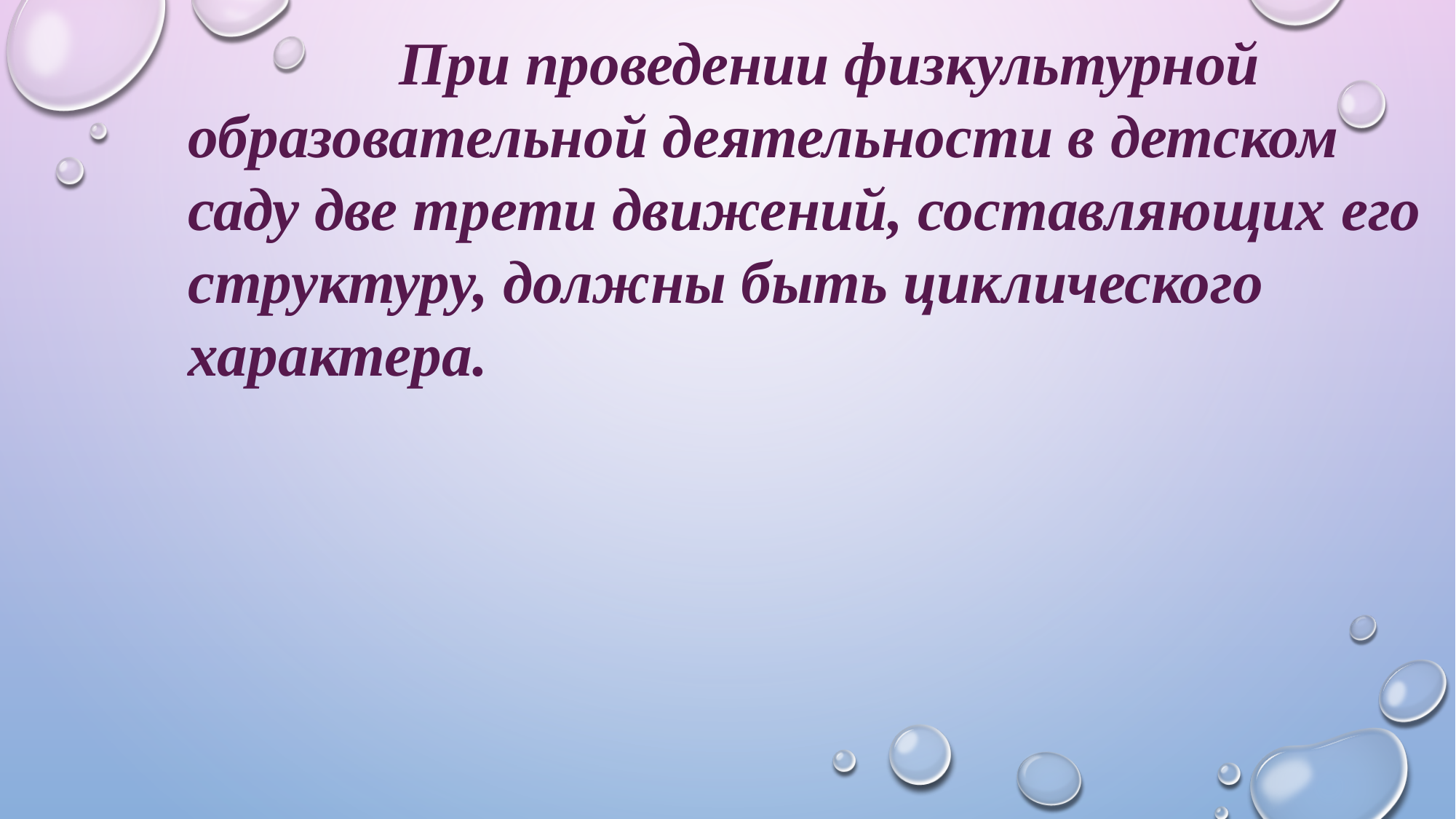

При проведении физкультурной  образовательной деятельности в детском
саду две трети движений, составляющих его структуру, должны быть циклического характера.